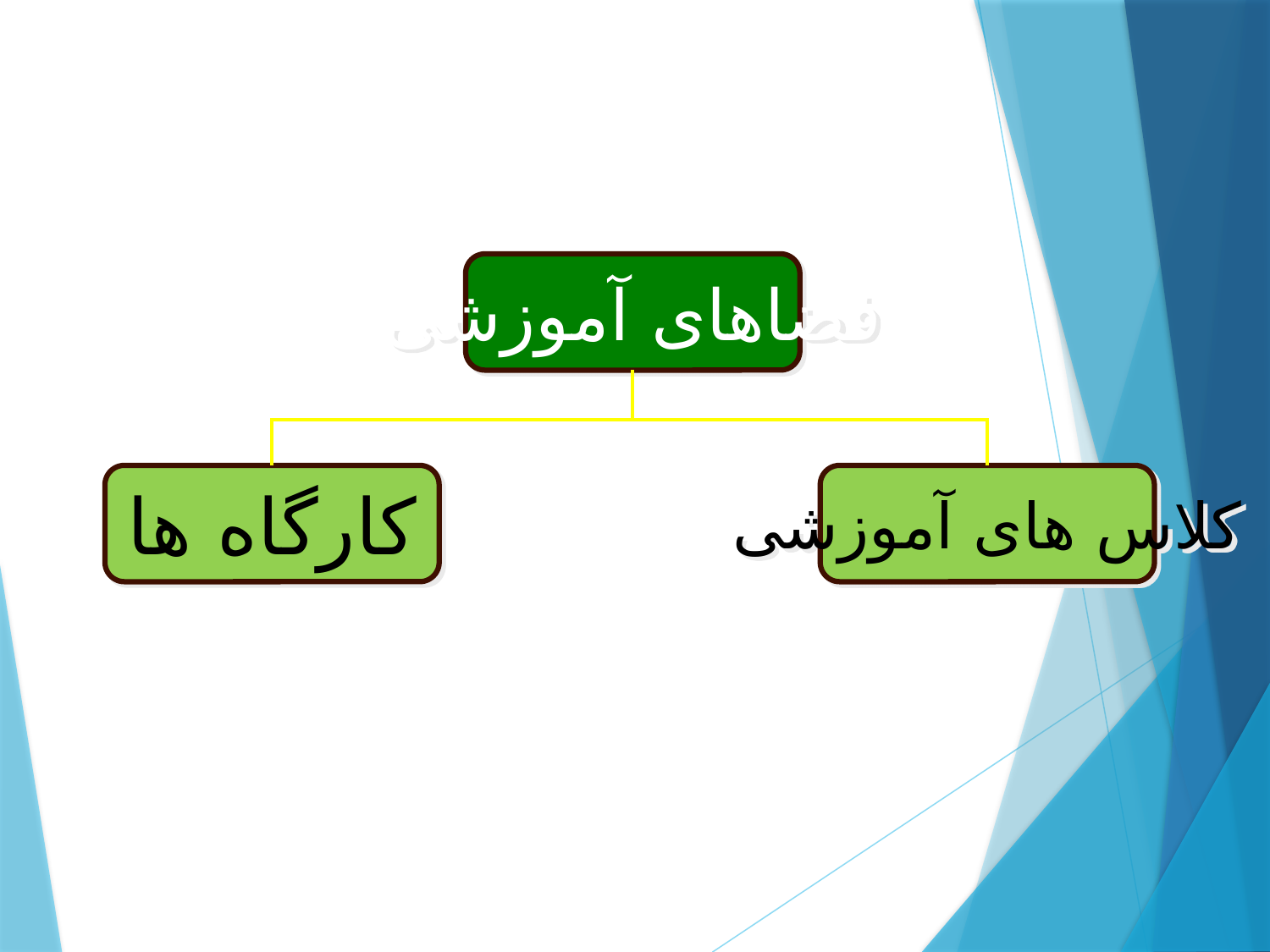

فضاهای آموزشی
کارگاه ها
کلاس های آموزشی